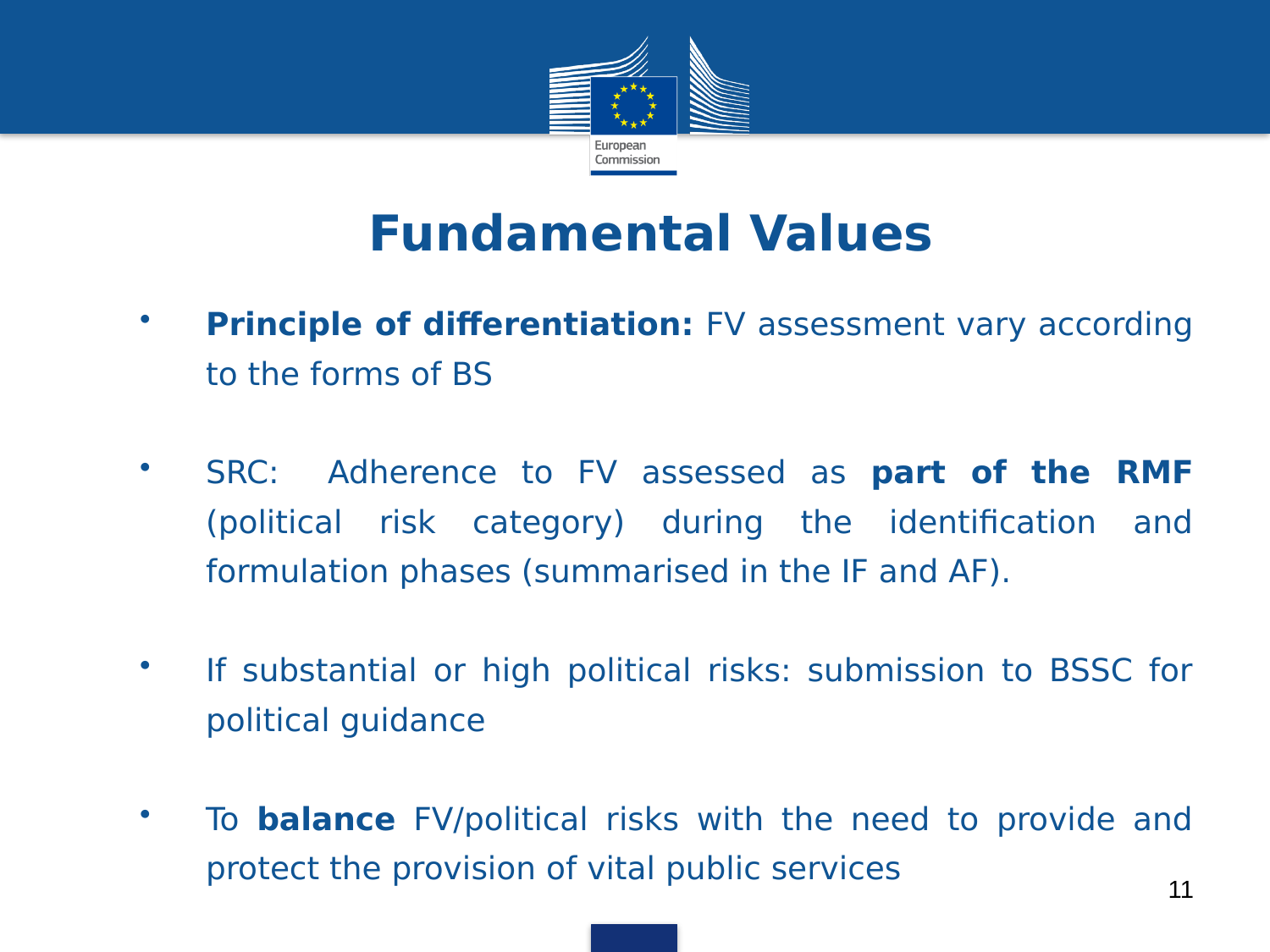

# Fundamental Values
Principle of differentiation: FV assessment vary according to the forms of BS

SRC:  Adherence to FV assessed as part of the RMF (political risk category) during the identification and formulation phases (summarised in the IF and AF).

If substantial or high political risks: submission to BSSC for political guidance

To balance FV/political risks with the need to provide and protect the provision of vital public services

11